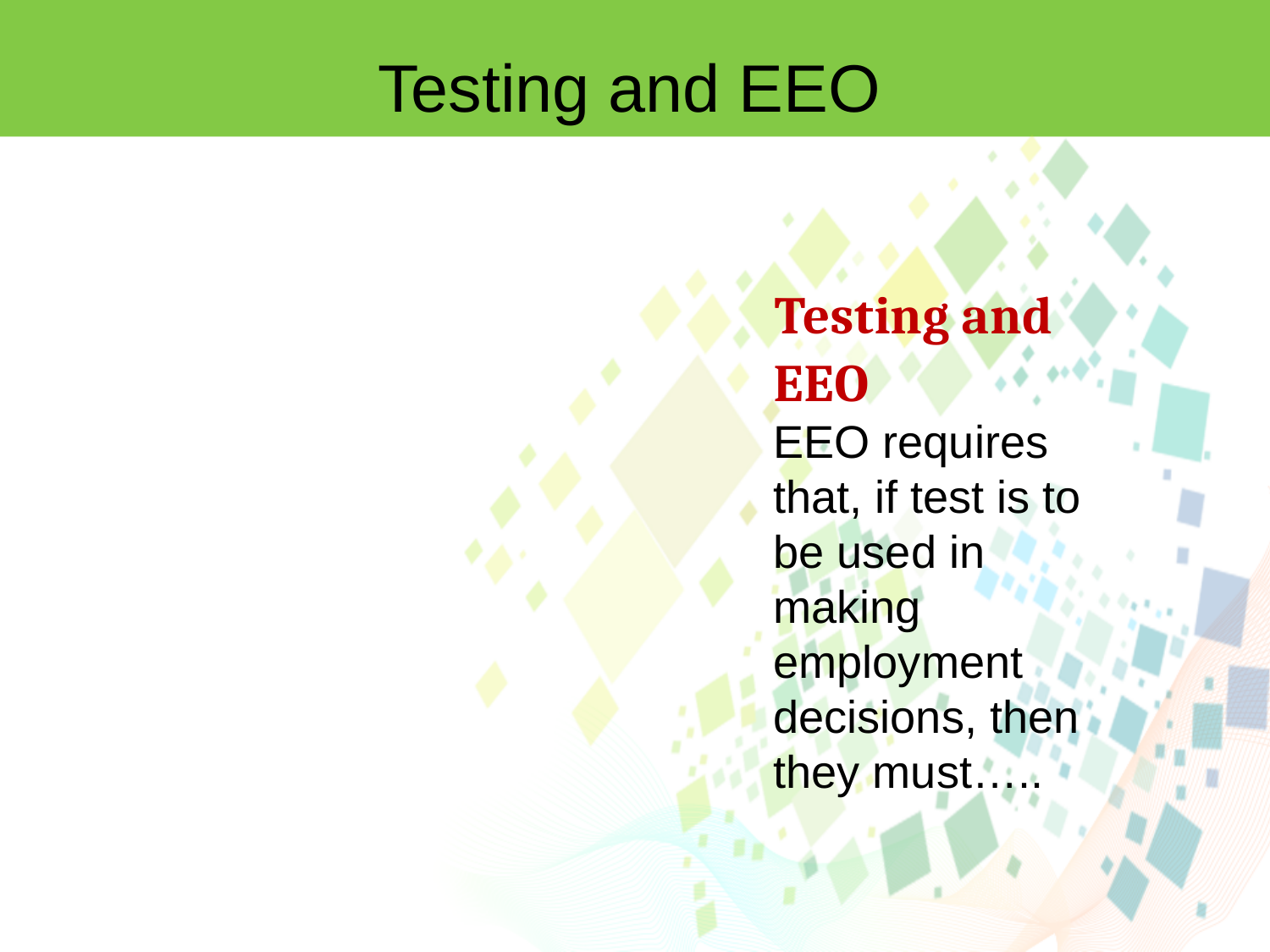

Testing and EEO
Testing and EEO
EEO requires that, if test is to be used in making employment decisions, then they must…..